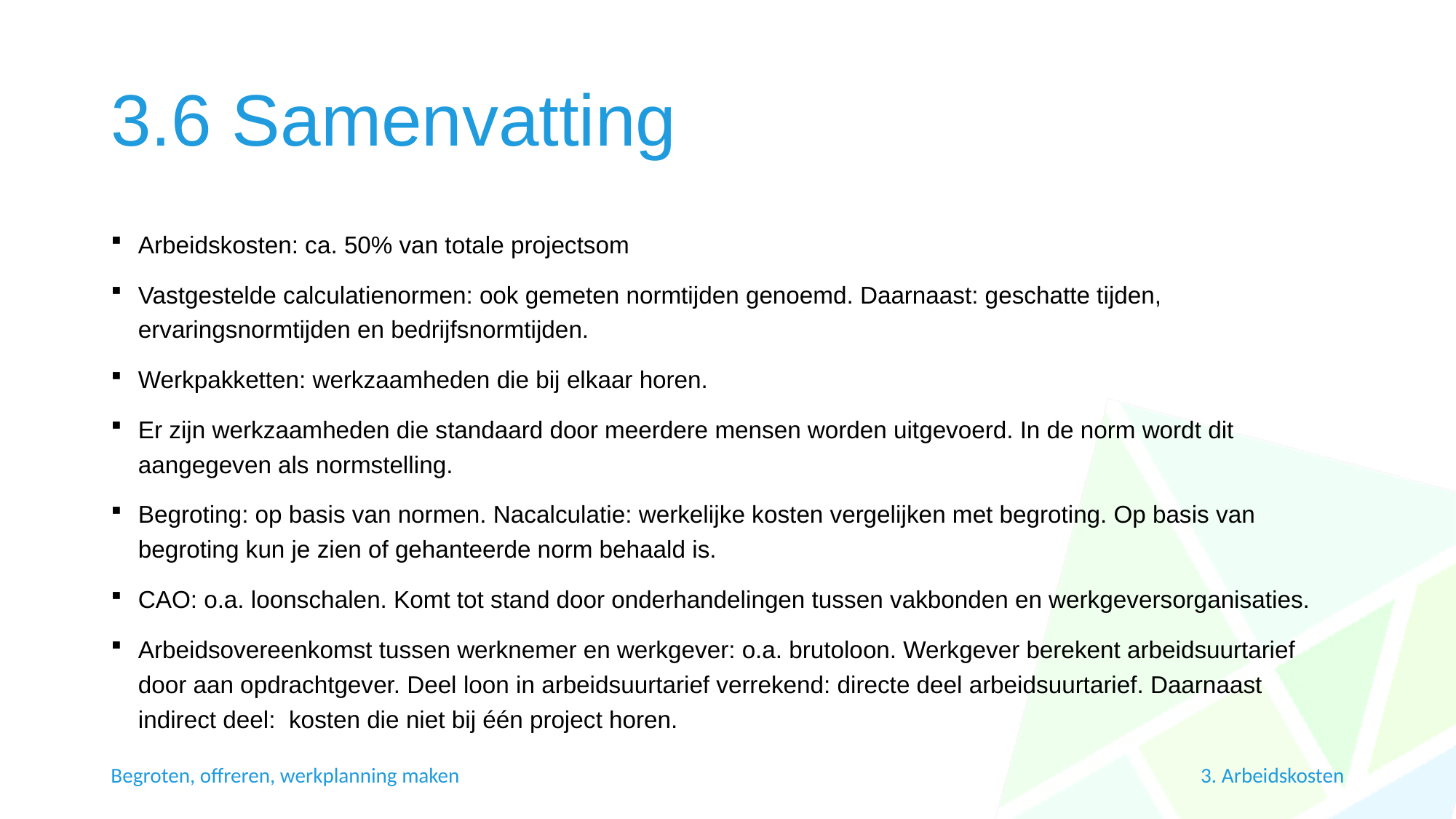

# 3.6 Samenvatting
Arbeidskosten: ca. 50% van totale projectsom
Vastgestelde calculatienormen: ook gemeten normtijden genoemd. Daarnaast: geschatte tijden, ervaringsnormtijden en bedrijfsnormtijden.
Werkpakketten: werkzaamheden die bij elkaar horen.
Er zijn werkzaamheden die standaard door meerdere mensen worden uitgevoerd. In de norm wordt dit aangegeven als normstelling.
Begroting: op basis van normen. Nacalculatie: werkelijke kosten vergelijken met begroting. Op basis van begroting kun je zien of gehanteerde norm behaald is.
CAO: o.a. loonschalen. Komt tot stand door onderhandelingen tussen vakbonden en werkgeversorganisaties.
Arbeidsovereenkomst tussen werknemer en werkgever: o.a. brutoloon. Werkgever berekent arbeidsuurtarief door aan opdrachtgever. Deel loon in arbeidsuurtarief verrekend: directe deel arbeidsuurtarief. Daarnaast indirect deel:  kosten die niet bij één project horen.
3. Arbeidskosten
Begroten, offreren, werkplanning maken